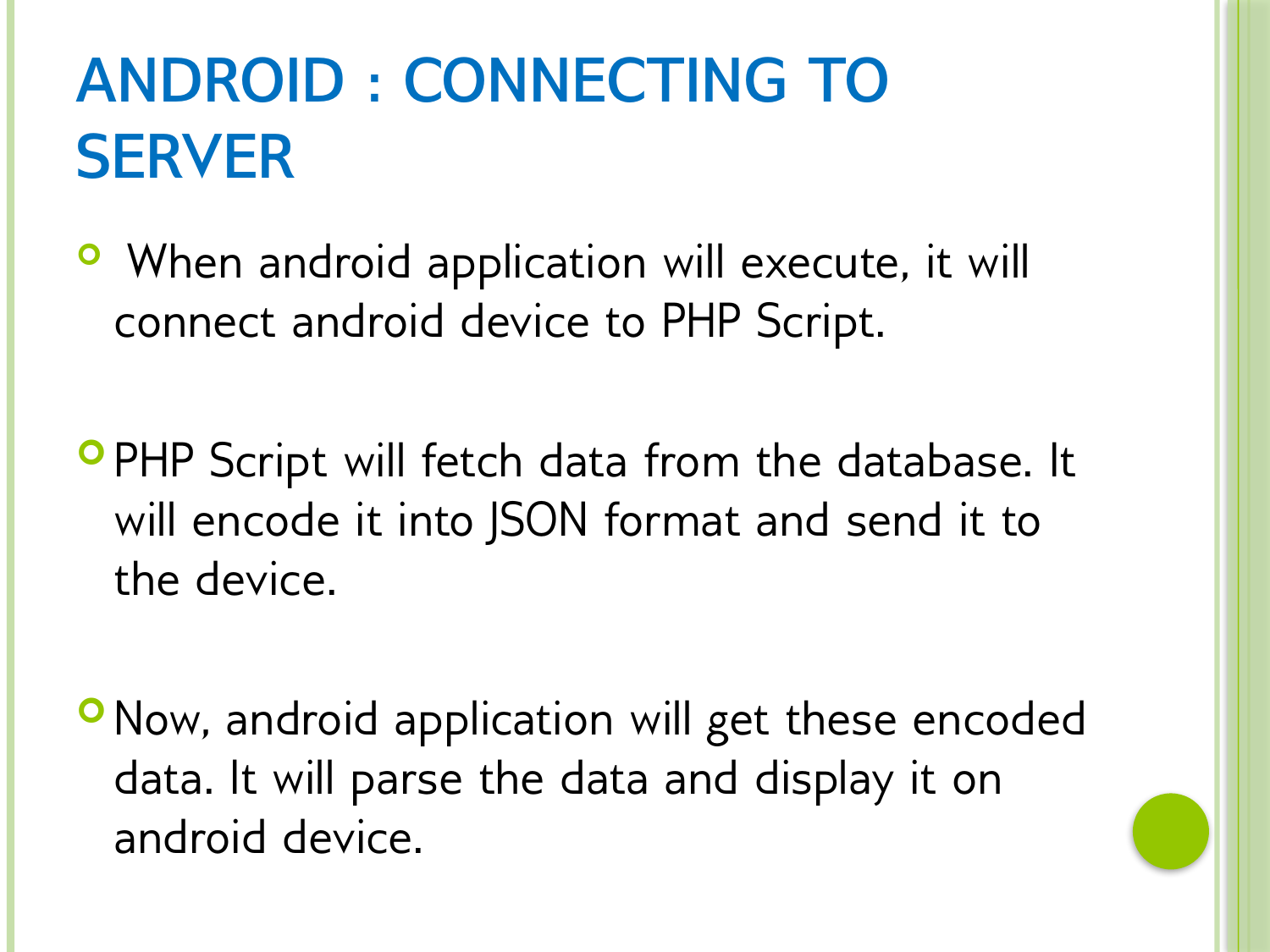

# ANDROID : CONNECTING TO SERVER
 When android application will execute, it will connect android device to PHP Script.

PHP Script will fetch data from the database. It will encode it into JSON format and send it to the device.

Now, android application will get these encoded data. It will parse the data and display it on android device.